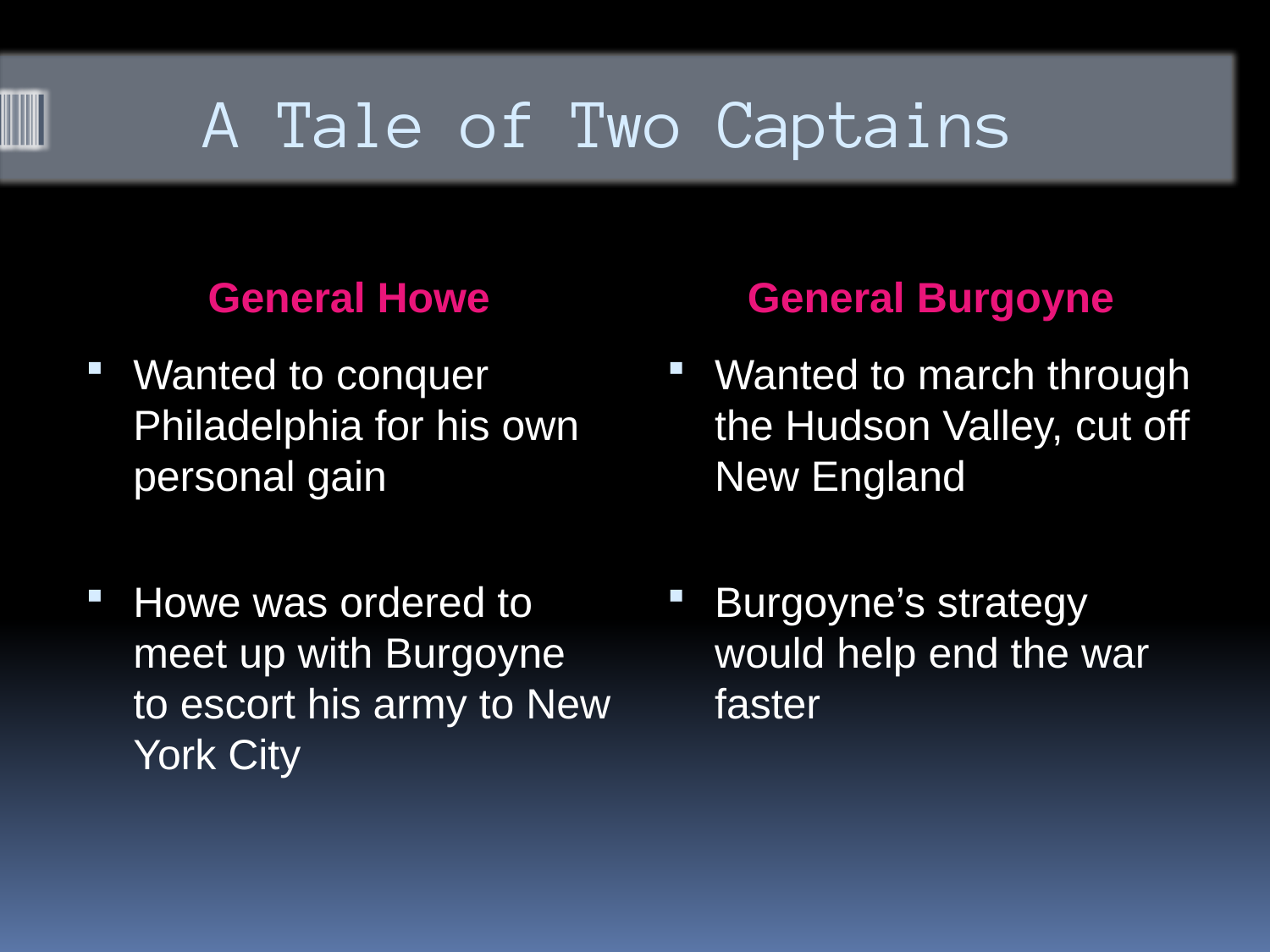

# A Tale of Two Captains
General Howe
General Burgoyne
Wanted to conquer Philadelphia for his own personal gain

Howe was ordered to meet up with Burgoyne to escort his army to New York City
Wanted to march through the Hudson Valley, cut off New England

Burgoyne’s strategy would help end the war faster